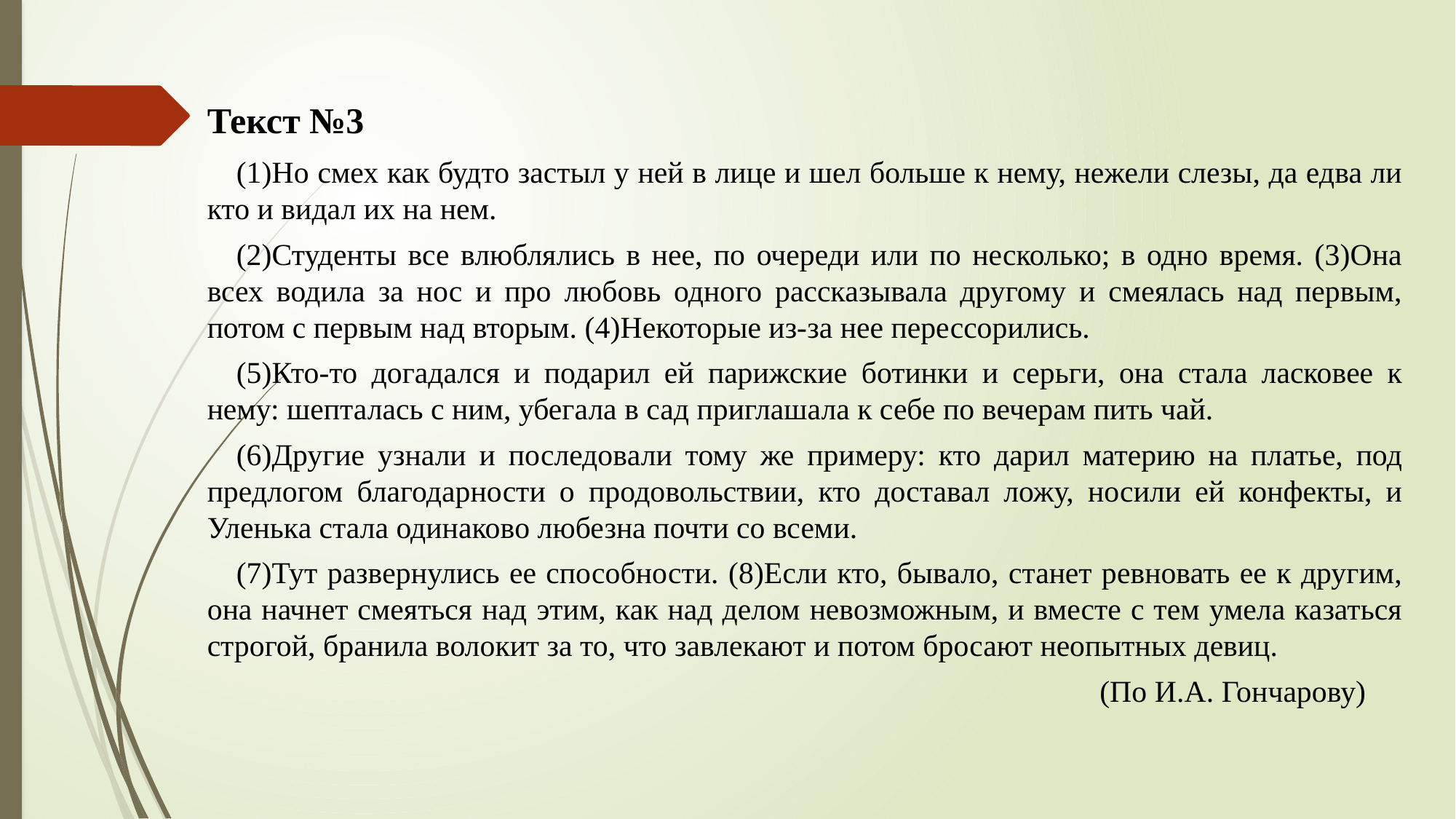

Текст №3
(1)Но смех как будто застыл у ней в лице и шел больше к нему, нежели слезы, да едва ли кто и видал их на нем.
(2)Студенты все влюблялись в нее, по очереди или по несколько; в одно время. (3)Она всех водила за нос и про любовь одного рассказывала другому и смеялась над первым, потом с первым над вторым. (4)Некоторые из-за нее перессорились.
(5)Кто-то догадался и подарил ей парижские ботинки и серьги, она стала ласковее к нему: шепталась с ним, убегала в сад приглашала к себе по вечерам пить чай.
(6)Другие узнали и последовали тому же примеру: кто дарил материю на платье, под предлогом благодарности о продовольствии, кто доставал ложу, носили ей конфекты, и Уленька стала одинаково любезна почти со всеми.
(7)Тут развернулись ее способности. (8)Если кто, бывало, станет ревновать ее к другим, она начнет смеяться над этим, как над делом невозможным, и вместе с тем умела казаться строгой, бранила волокит за то, что завлекают и потом бросают неопытных девиц.
                                                                                                                 (По И.А. Гончарову)